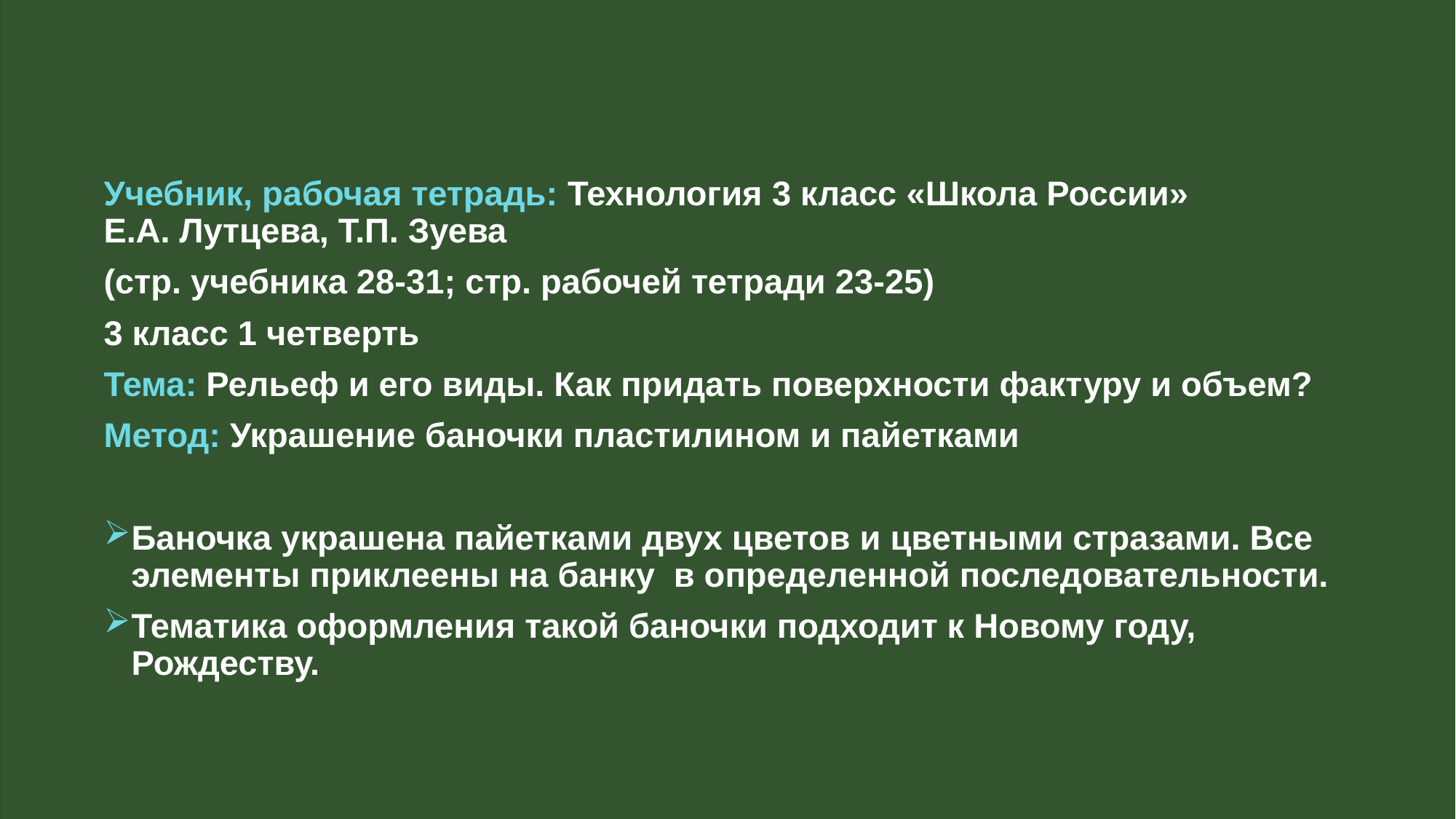

#
Учебник, рабочая тетрадь: Технология 3 класс «Школа России»
Е.А. Лутцева, Т.П. Зуева
(стр. учебника 28-31; стр. рабочей тетради 23-25)
3 класс 1 четверть
Тема: Рельеф и его виды. Как придать поверхности фактуру и объем?
Метод: Украшение баночки пластилином и пайетками

Баночка украшена пайетками двух цветов и цветными стразами. Все элементы приклеены на банку  в определенной последовательности.
Тематика оформления такой баночки подходит к Новому году, Рождеству.